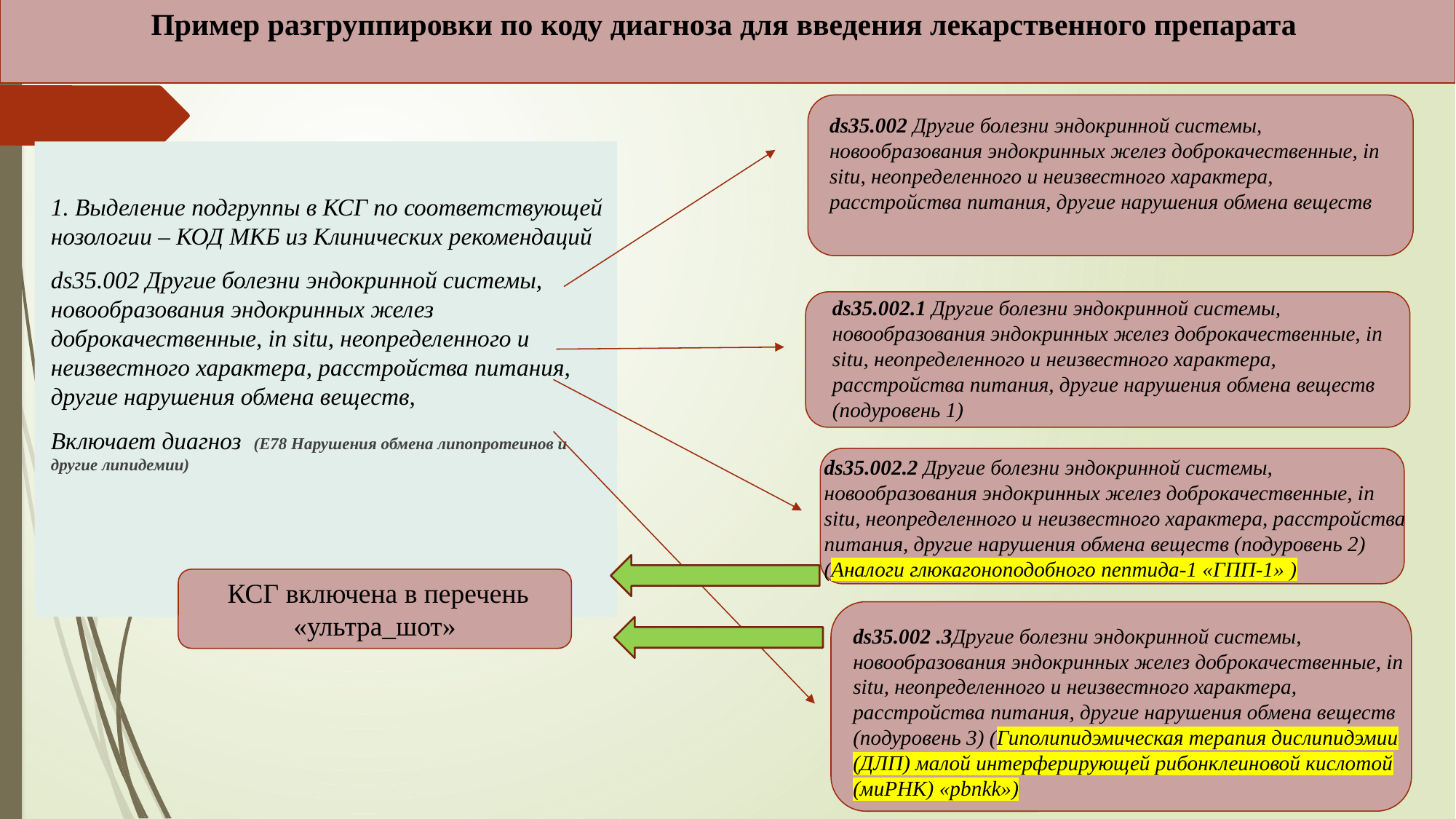

Пример разгруппировки по коду диагноза для введения лекарственного препарата

ds35.002 Другие болезни эндокринной системы, новообразования эндокринных желез доброкачественные, in situ, неопределенного и неизвестного характера, расстройства питания, другие нарушения обмена веществ

1. Выделение подгруппы в КСГ по соответствующей нозологии – КОД МКБ из Клинических рекомендаций
ds35.002 Другие болезни эндокринной системы, новообразования эндокринных желез доброкачественные, in situ, неопределенного и неизвестного характера, расстройства питания, другие нарушения обмена веществ,
Включает диагноз  (E78 Нарушения обмена липопротеинов и другие липидемии)

ds35.002.1 Другие болезни эндокринной системы, новообразования эндокринных желез доброкачественные, in situ, неопределенного и неизвестного характера, расстройства питания, другие нарушения обмена веществ (подуровень 1)

ds35.002.2 Другие болезни эндокринной системы, новообразования эндокринных желез доброкачественные, in situ, неопределенного и неизвестного характера, расстройства питания, другие нарушения обмена веществ (подуровень 2) (Аналоги глюкагоноподобного пептида-1 «ГПП-1» )

 КСГ включена в перечень «ультра_шот»

ds35.002 .3Другие болезни эндокринной системы, новообразования эндокринных желез доброкачественные, in situ, неопределенного и неизвестного характера, расстройства питания, другие нарушения обмена веществ (подуровень 3) (Гиполипидэмическая терапия дислипидэмии (ДЛП) малой интерферирующей рибонклеиновой кислотой (миРНК) «pbnkk»)